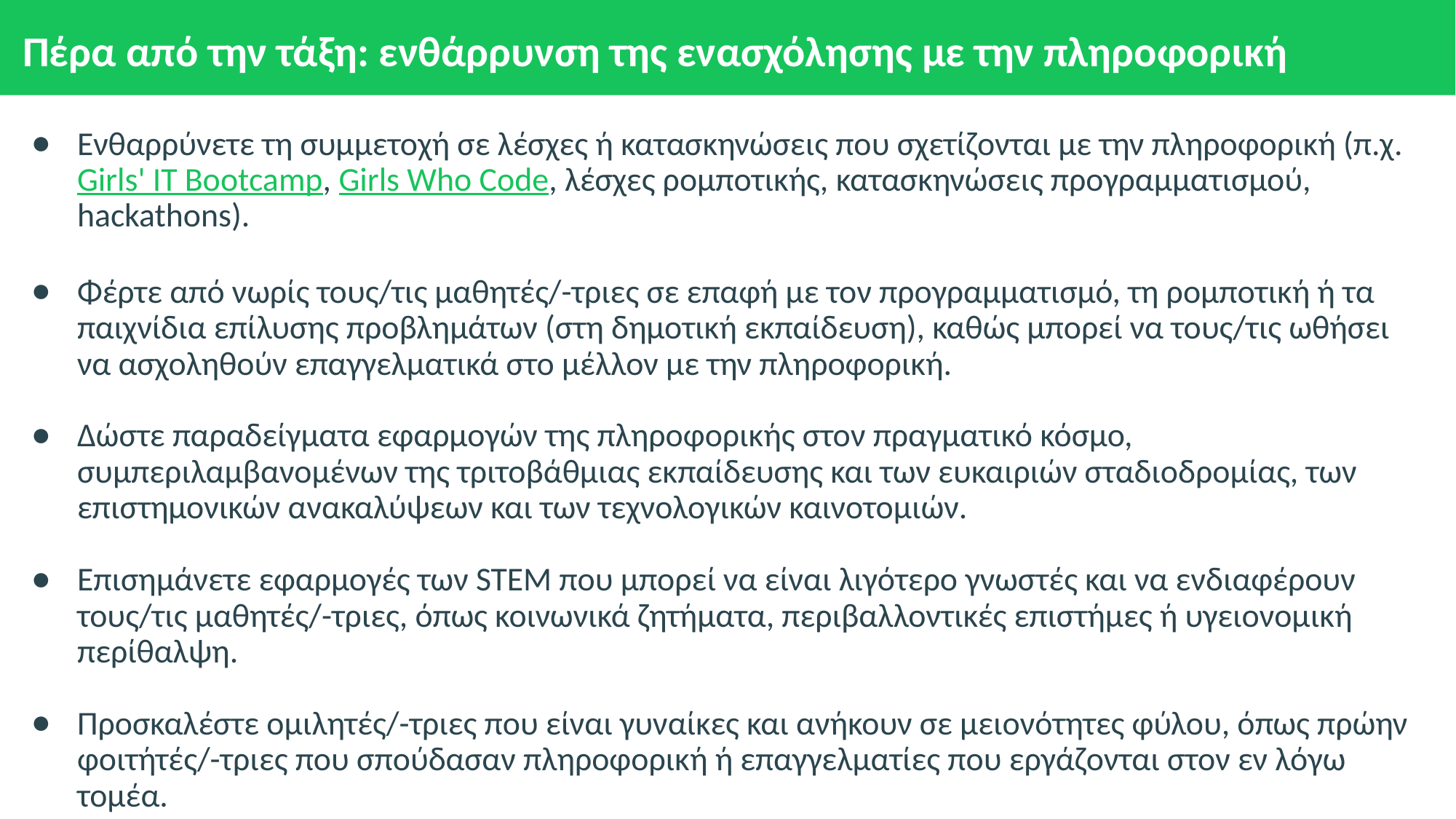

# Πέρα από την τάξη: ενθάρρυνση της ενασχόλησης με την πληροφορική
Ενθαρρύνετε τη συμμετοχή σε λέσχες ή κατασκηνώσεις που σχετίζονται με την πληροφορική (π.χ. Girls' IT Bootcamp, Girls Who Code, λέσχες ρομποτικής, κατασκηνώσεις προγραμματισμού, hackathons).
Φέρτε από νωρίς τους/τις μαθητές/-τριες σε επαφή με τον προγραμματισμό, τη ρομποτική ή τα παιχνίδια επίλυσης προβλημάτων (στη δημοτική εκπαίδευση), καθώς μπορεί να τους/τις ωθήσει να ασχοληθούν επαγγελματικά στο μέλλον με την πληροφορική.
Δώστε παραδείγματα εφαρμογών της πληροφορικής στον πραγματικό κόσμο, συμπεριλαμβανομένων της τριτοβάθμιας εκπαίδευσης και των ευκαιριών σταδιοδρομίας, των επιστημονικών ανακαλύψεων και των τεχνολογικών καινοτομιών.
Επισημάνετε εφαρμογές των STEM που μπορεί να είναι λιγότερο γνωστές και να ενδιαφέρουν τους/τις μαθητές/-τριες, όπως κοινωνικά ζητήματα, περιβαλλοντικές επιστήμες ή υγειονομική περίθαλψη.
Προσκαλέστε ομιλητές/-τριες που είναι γυναίκες και ανήκουν σε μειονότητες φύλου, όπως πρώην φοιτήτές/-τριες που σπούδασαν πληροφορική ή επαγγελματίες που εργάζονται στον εν λόγω τομέα.